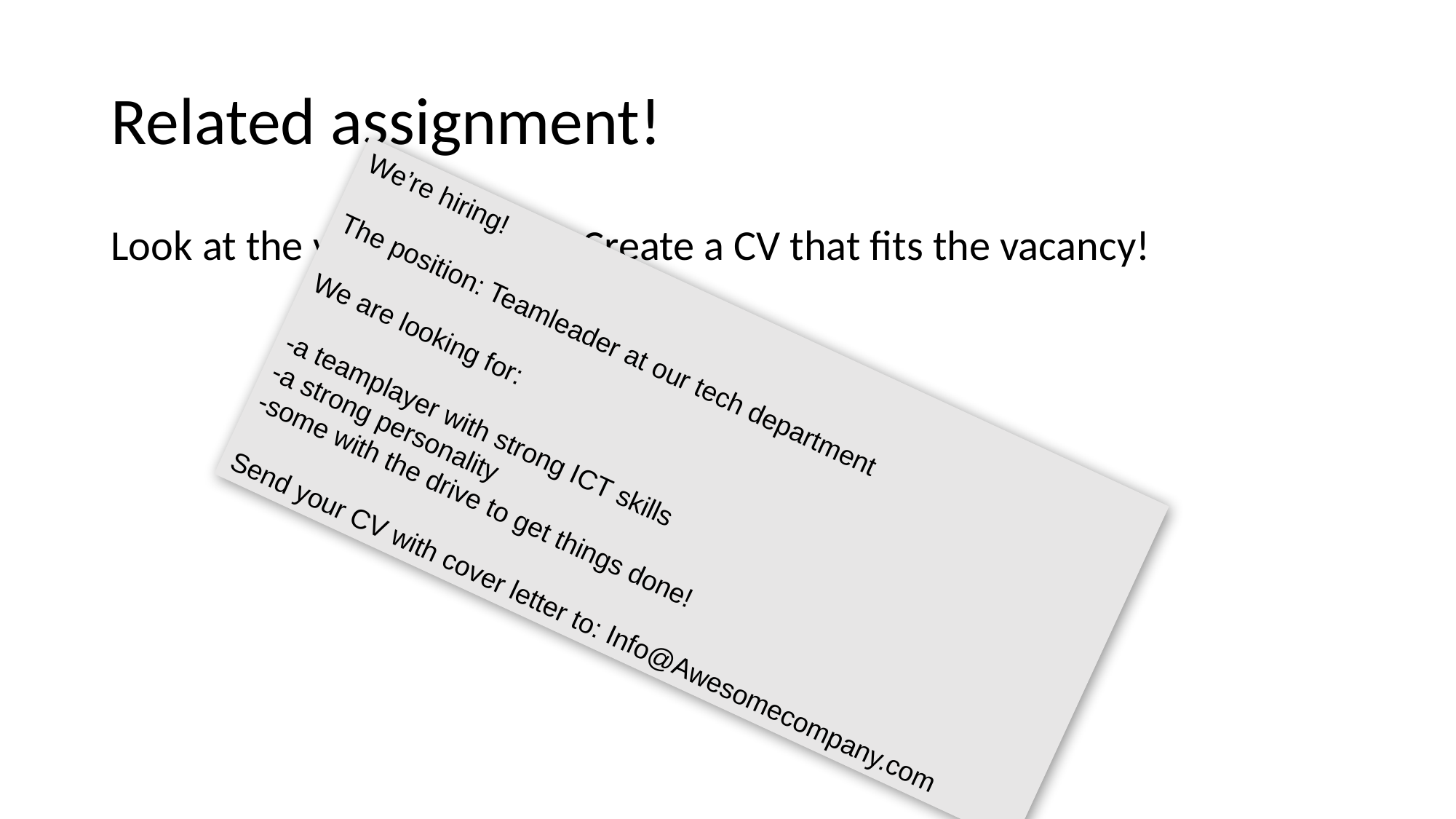

# Related assignment!
Look at the vacancy below. Create a CV that fits the vacancy!

We’re hiring!

The position: Teamleader at our tech department

We are looking for:

-a teamplayer with strong ICT skills
-a strong personality
-some with the drive to get things done!

Send your CV with cover letter to: Info@Awesomecompany.com